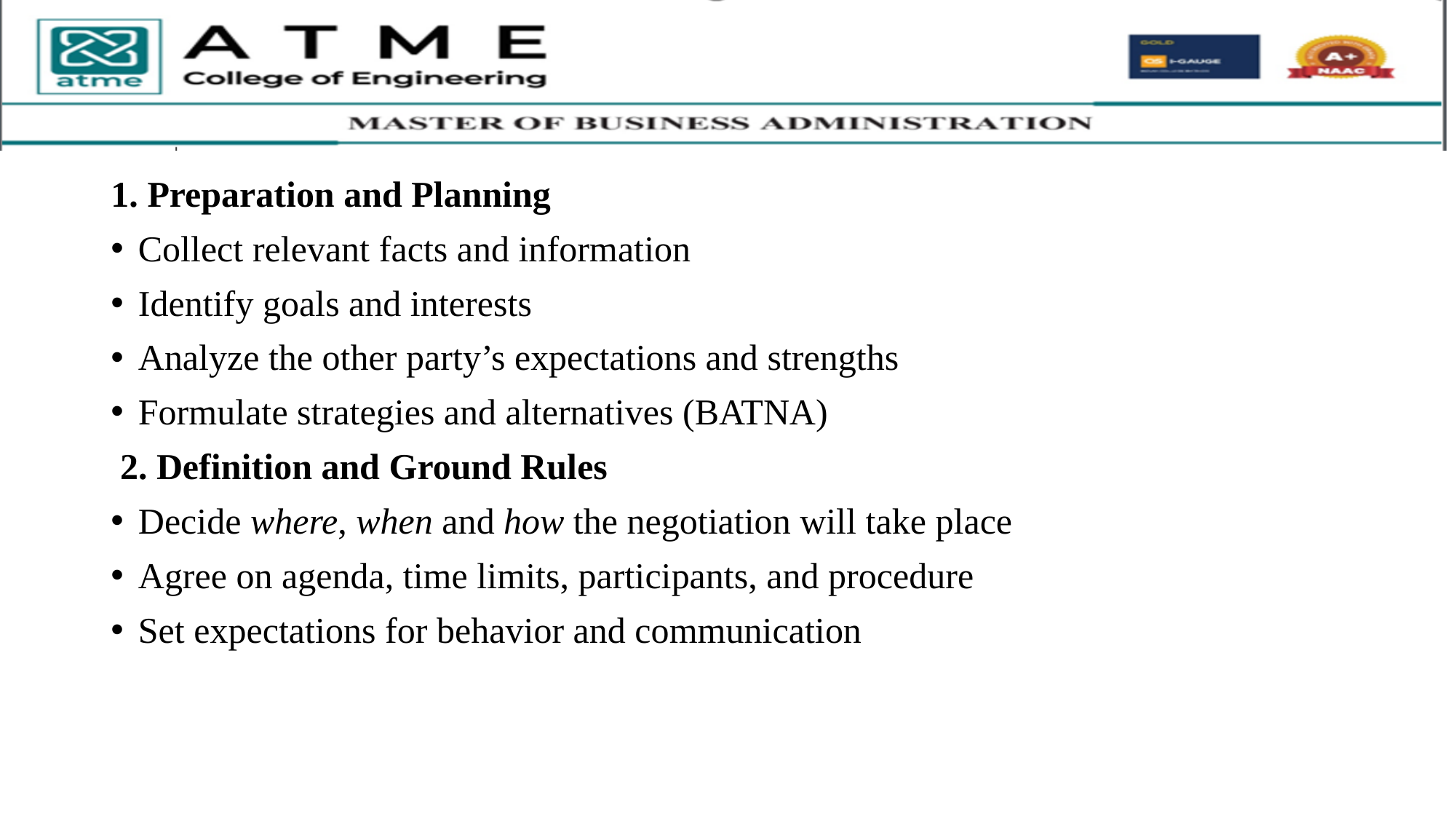

1. Preparation and Planning
Collect relevant facts and information
Identify goals and interests
Analyze the other party’s expectations and strengths
Formulate strategies and alternatives (BATNA)
 2. Definition and Ground Rules
Decide where, when and how the negotiation will take place
Agree on agenda, time limits, participants, and procedure
Set expectations for behavior and communication